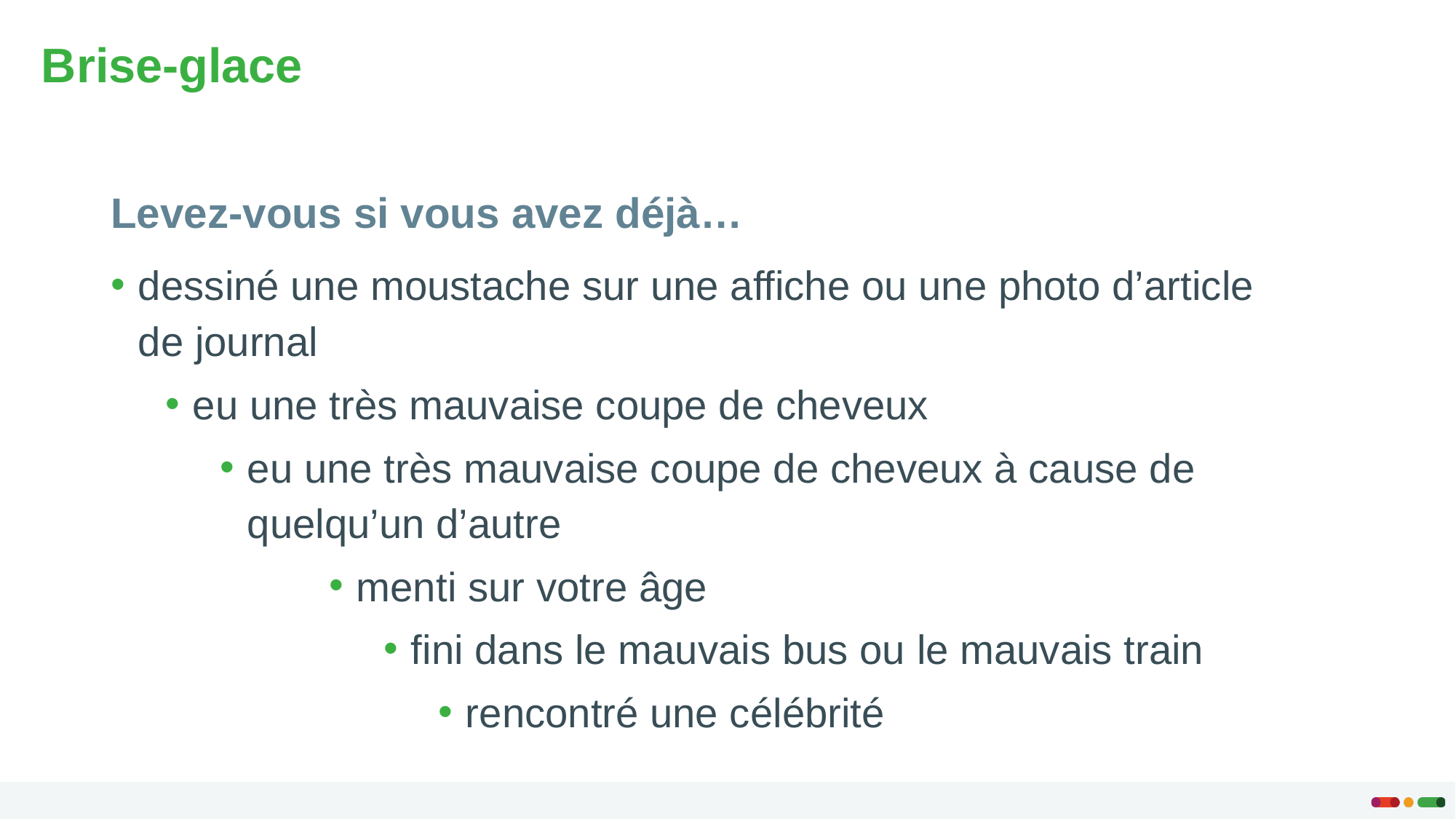

# Brise-glace
Levez-vous si vous avez déjà…
dessiné une moustache sur une affiche ou une photo d’article de journal
eu une très mauvaise coupe de cheveux
eu une très mauvaise coupe de cheveux à cause de quelqu’un d’autre
menti sur votre âge
fini dans le mauvais bus ou le mauvais train
rencontré une célébrité